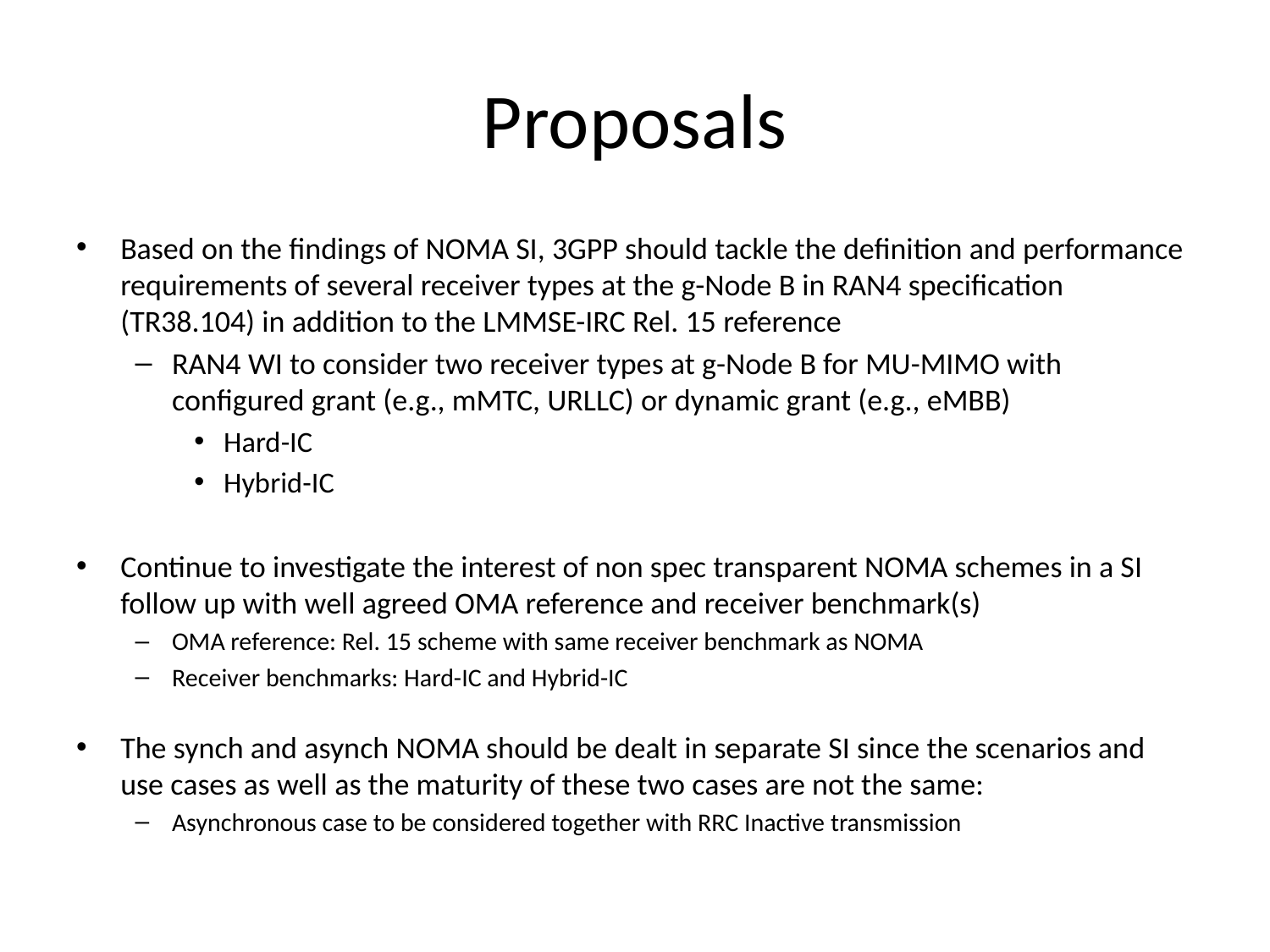

# Proposals
Based on the findings of NOMA SI, 3GPP should tackle the definition and performance requirements of several receiver types at the g-Node B in RAN4 specification (TR38.104) in addition to the LMMSE-IRC Rel. 15 reference
RAN4 WI to consider two receiver types at g-Node B for MU-MIMO with configured grant (e.g., mMTC, URLLC) or dynamic grant (e.g., eMBB)
Hard-IC
Hybrid-IC

Continue to investigate the interest of non spec transparent NOMA schemes in a SI follow up with well agreed OMA reference and receiver benchmark(s)
OMA reference: Rel. 15 scheme with same receiver benchmark as NOMA
Receiver benchmarks: Hard-IC and Hybrid-IC
The synch and asynch NOMA should be dealt in separate SI since the scenarios and use cases as well as the maturity of these two cases are not the same:
Asynchronous case to be considered together with RRC Inactive transmission